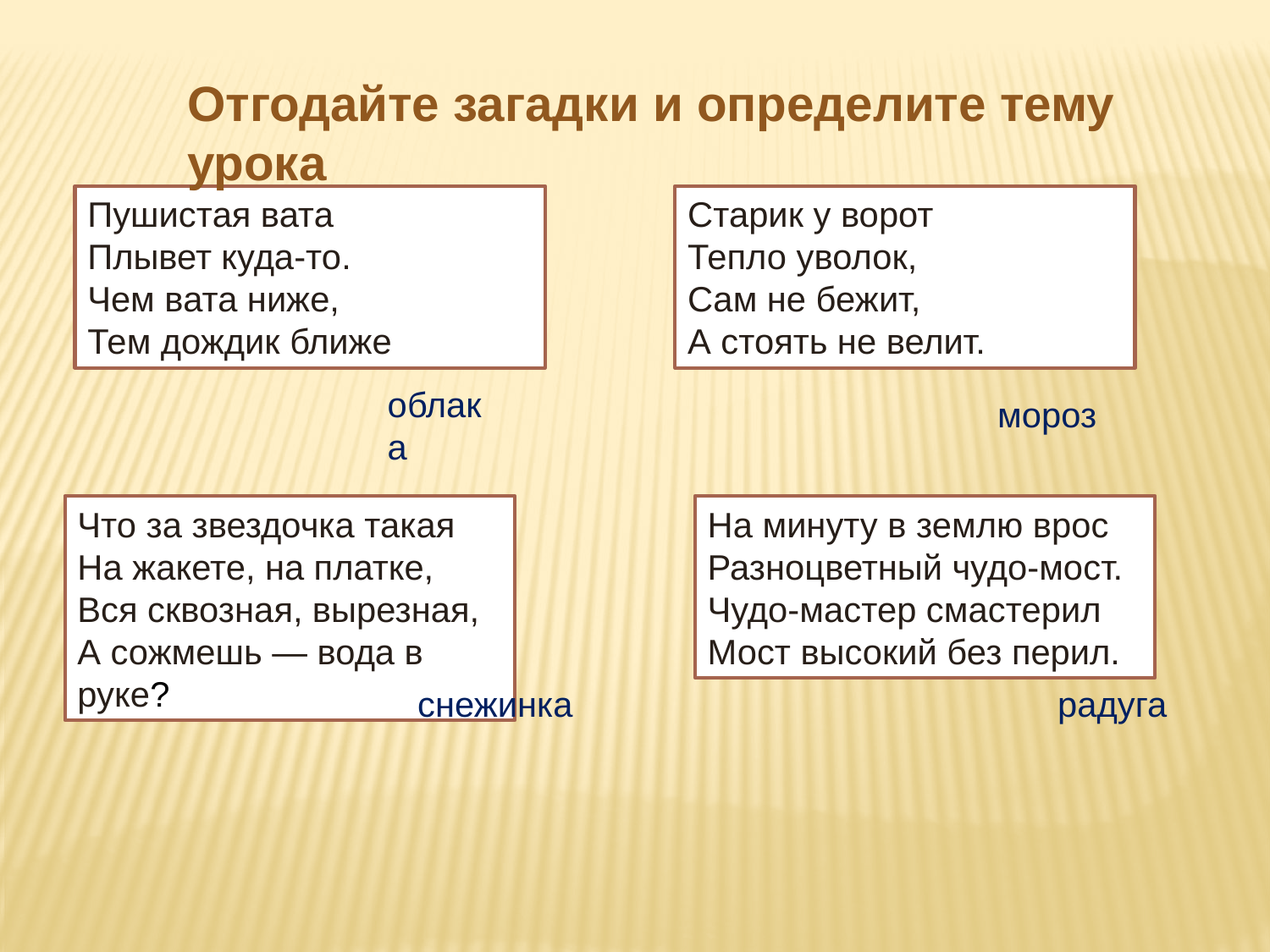

Отгодайте загадки и определите тему  урока
Пушистая вата
Плывет куда-то.
Чем вата ниже,
Тем дождик ближе
Старик у ворот
Тепло уволок,
Сам не бежит,
А стоять не велит.
облака
мороз
Что за звездочка такая
На жакете, на платке,
Вся сквозная, вырезная,
А сожмешь — вода в руке?
На минуту в землю врос
Разноцветный чудо-мост.
Чудо-мастер смастерил
Мост высокий без перил.
снежинка
радуга